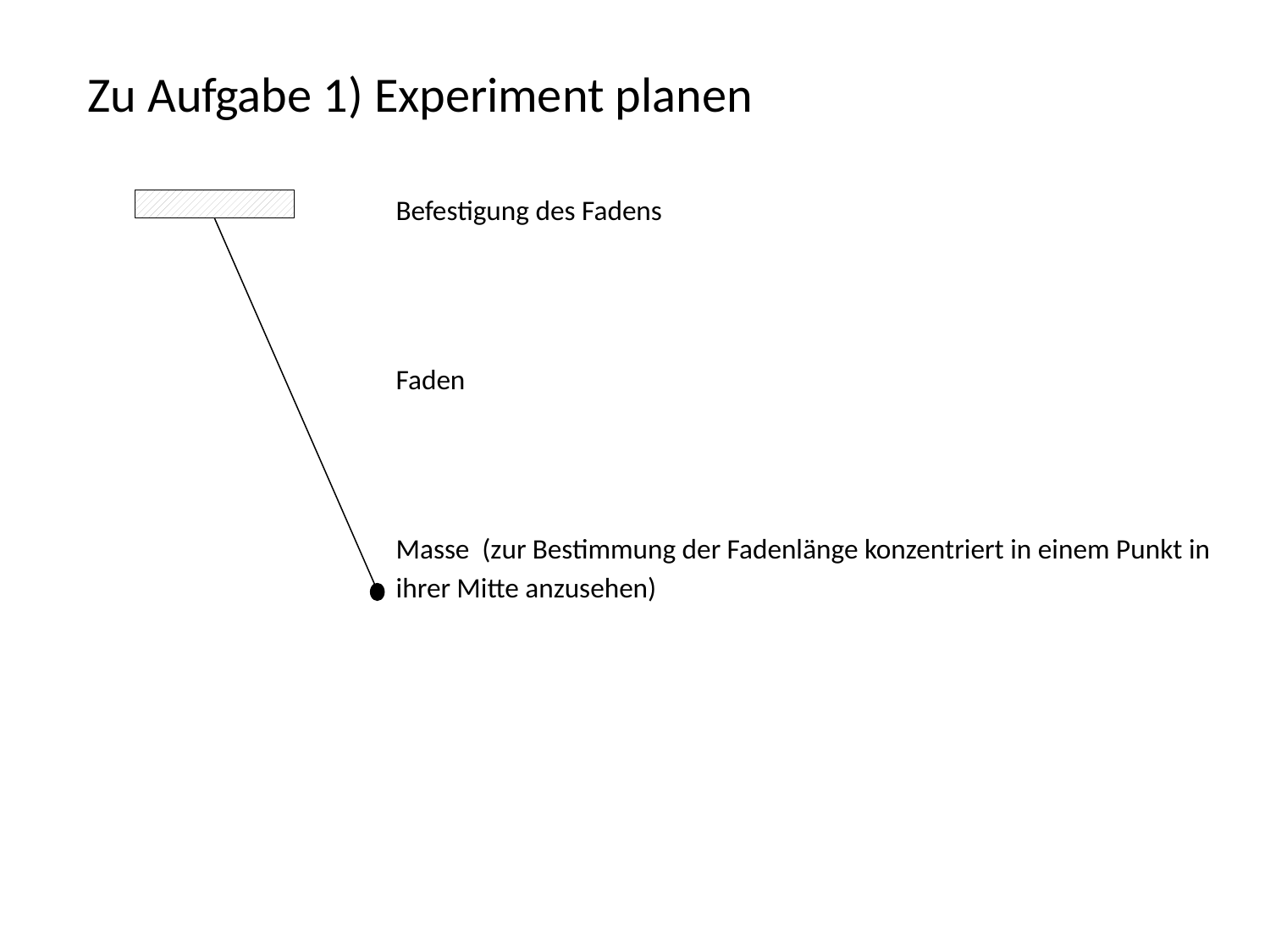

Zu Aufgabe 1) Experiment planen
Befestigung des Fadens

Faden

Masse  (zur Bestimmung der Fadenlänge konzentriert in einem Punkt in ihrer Mitte anzusehen)